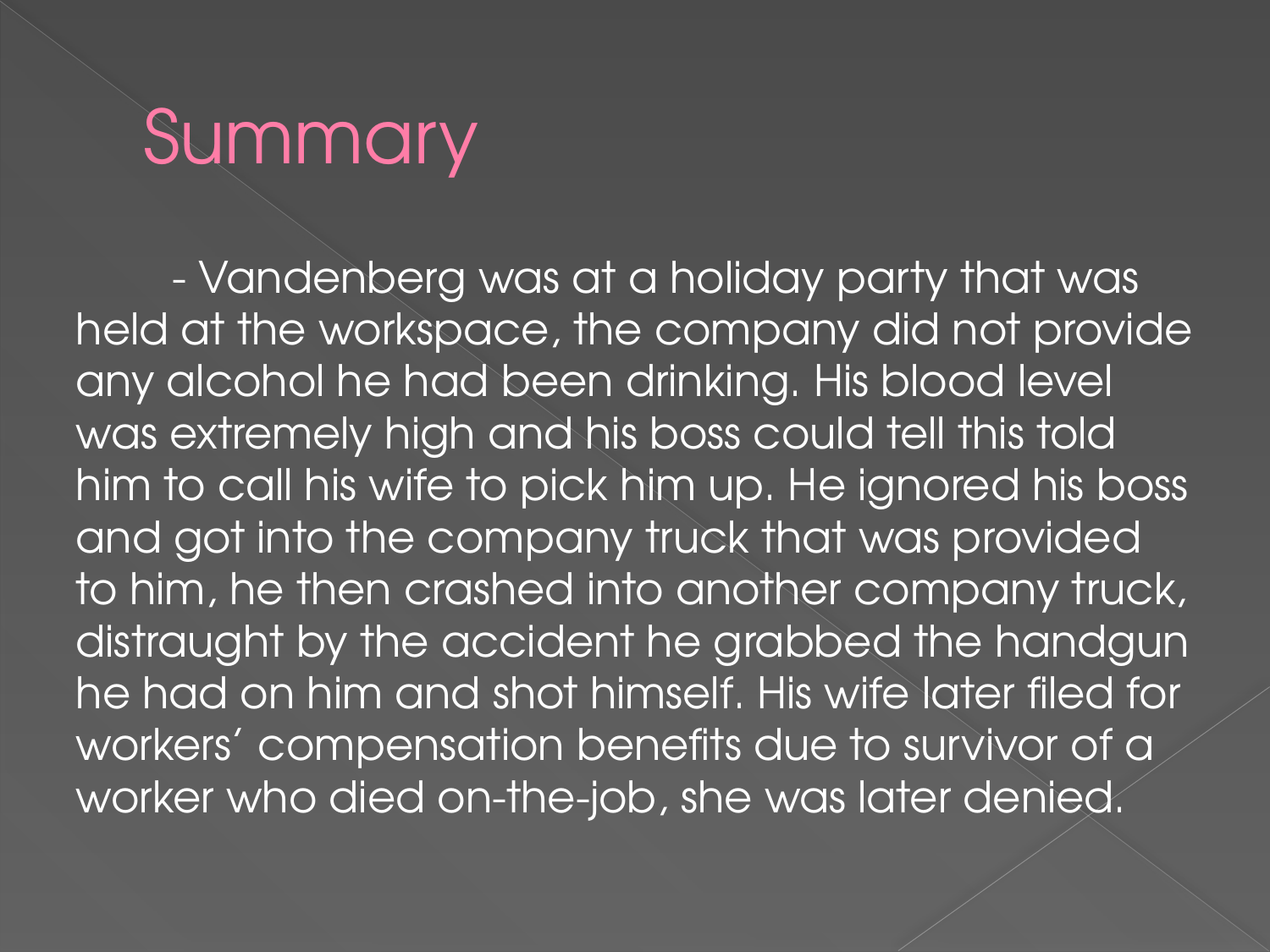

# Summary
        - Vandenberg was at a holiday party that was held at the workspace, the company did not provide any alcohol he had been drinking. His blood level was extremely high and his boss could tell this told him to call his wife to pick him up. He ignored his boss and got into the company truck that was provided to him, he then crashed into another company truck, distraught by the accident he grabbed the handgun he had on him and shot himself. His wife later filed for workers’ compensation benefits due to survivor of a worker who died on-the-job, she was later denied.